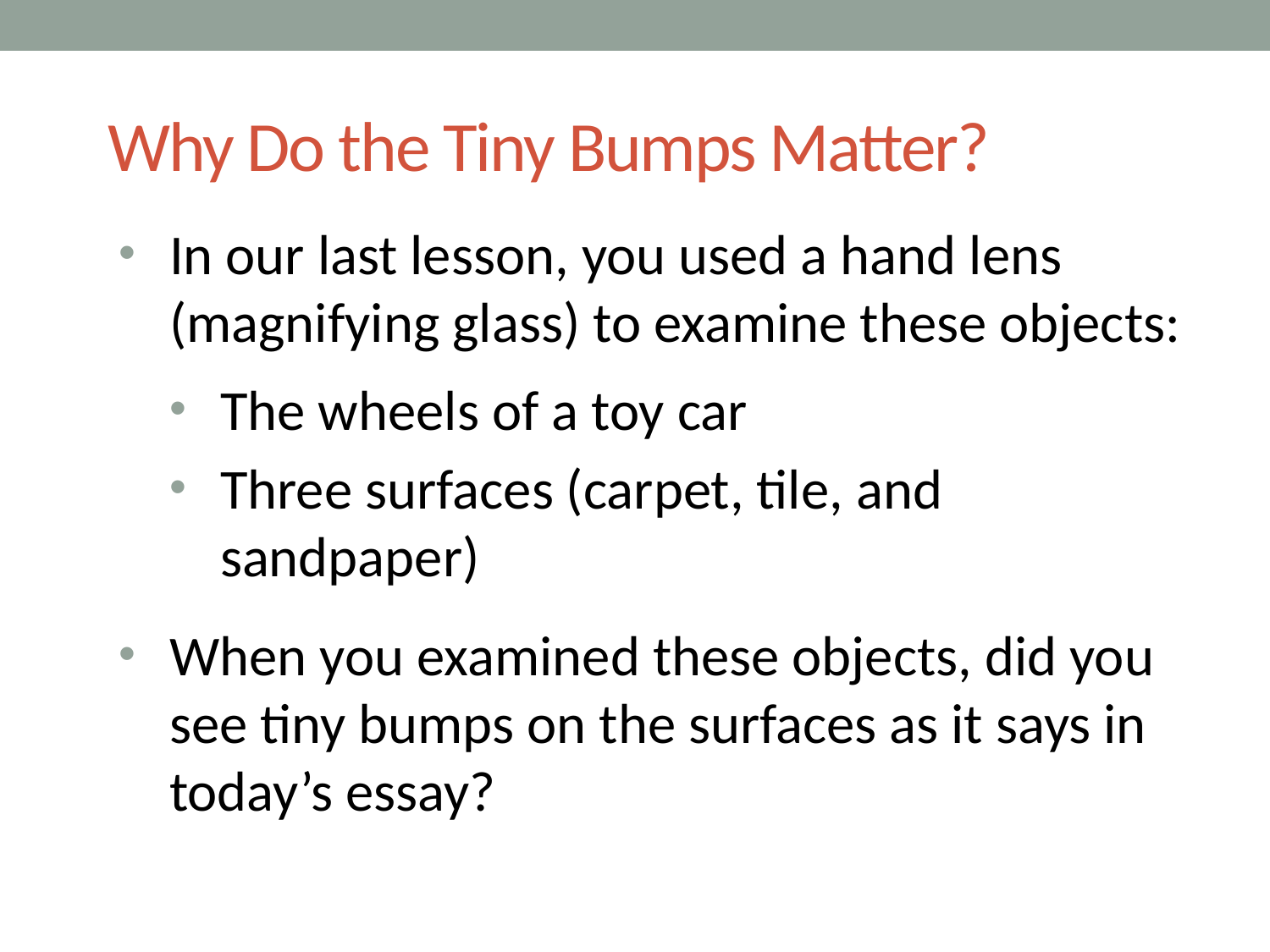

# Why Do the Tiny Bumps Matter?
In our last lesson, you used a hand lens (magnifying glass) to examine these objects:
The wheels of a toy car
Three surfaces (carpet, tile, and sandpaper)
When you examined these objects, did you see tiny bumps on the surfaces as it says in today’s essay?